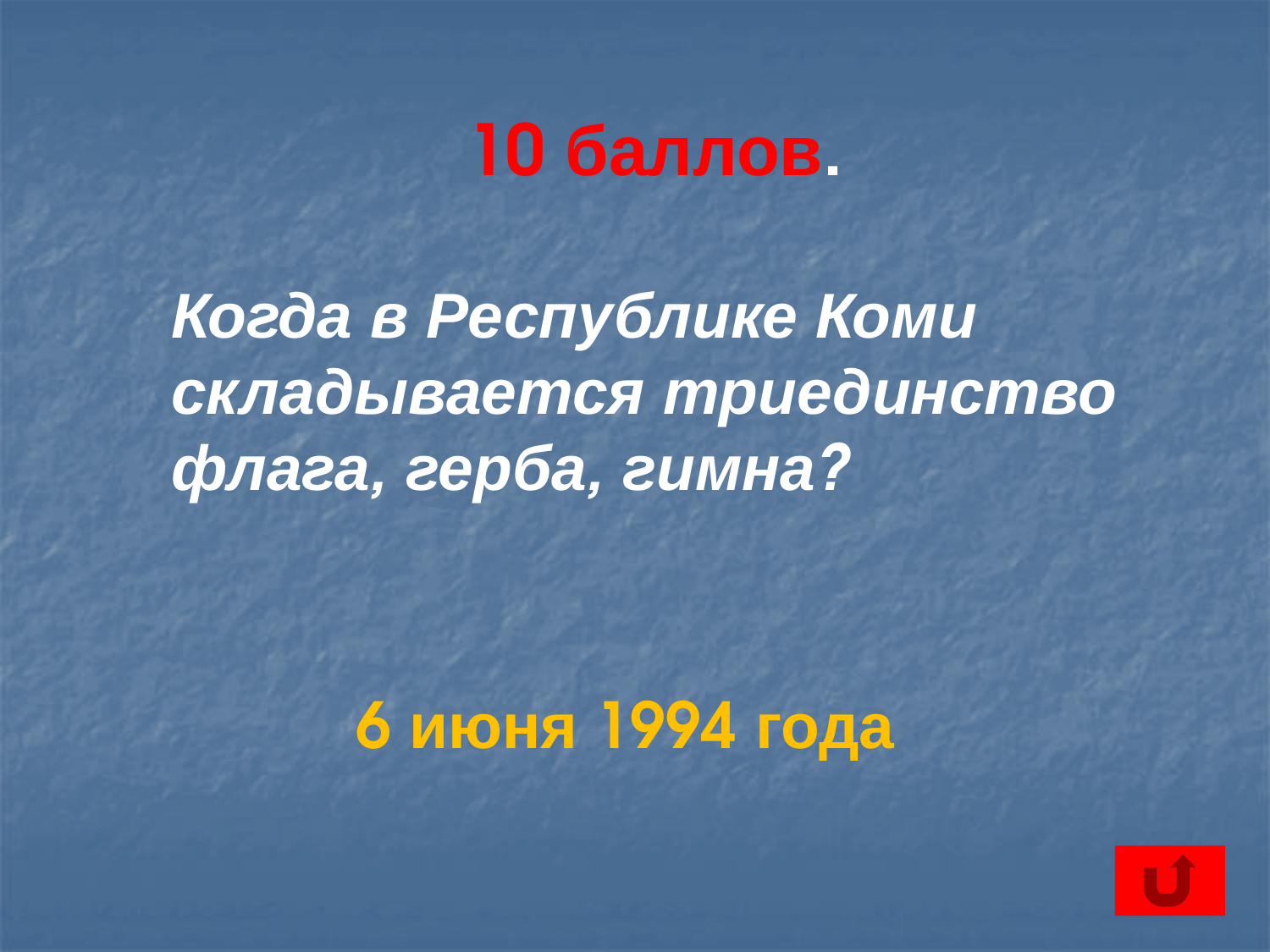

10 баллов.

Когда в Республике Коми          складывается триединство флага, герба, гимна?

6 июня 1994 года